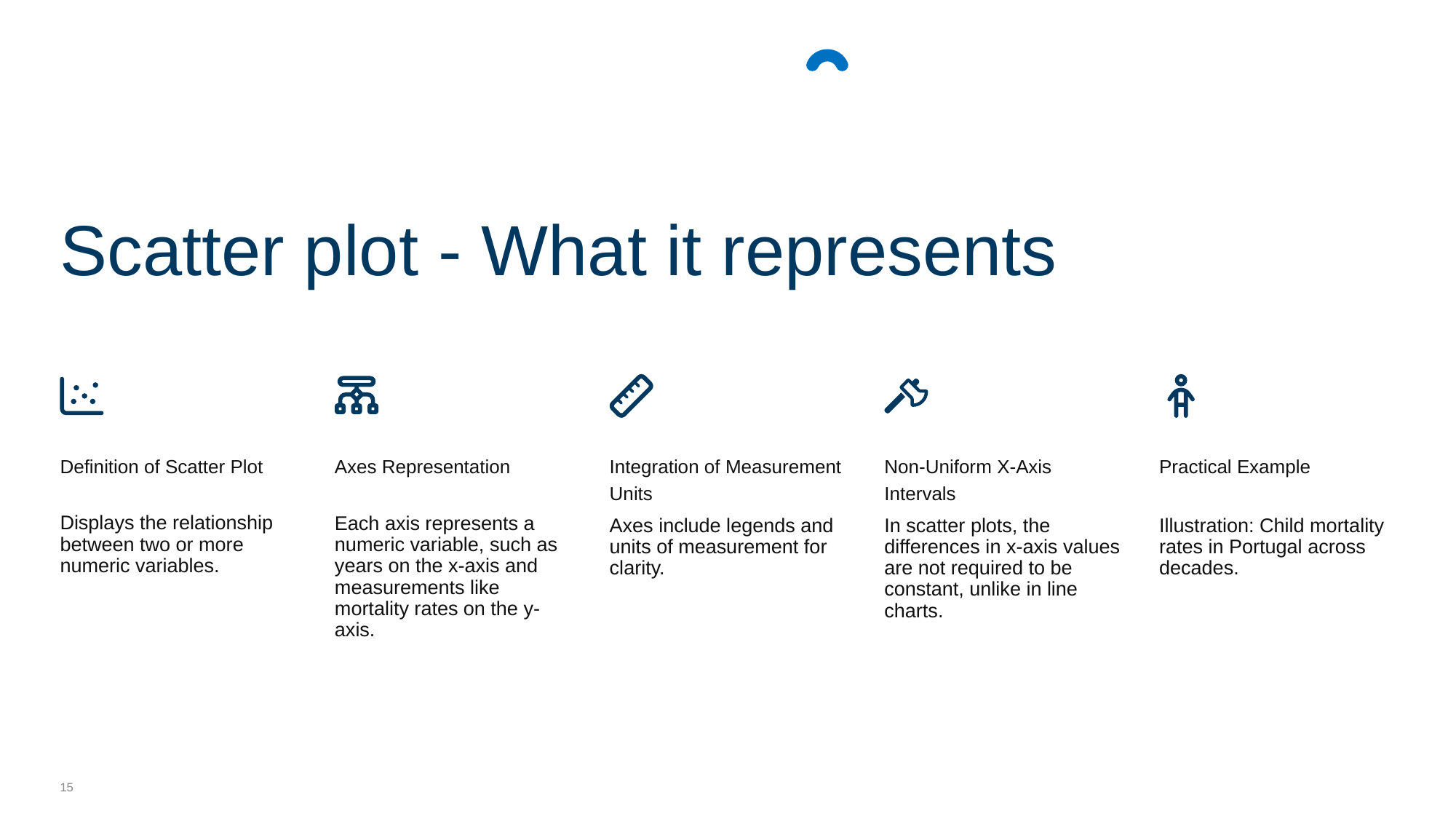

Scatter plot - What it represents

Axes Representation
Integration of Measurement Units
Non-Uniform X-Axis Intervals
Practical Example
Definition of Scatter Plot
Displays the relationship between two or more numeric variables.
Each axis represents a numeric variable, such as years on the x-axis and measurements like mortality rates on the y-axis.
Axes include legends and units of measurement for clarity.
In scatter plots, the differences in x-axis values are not required to be constant, unlike in line charts.
Illustration: Child mortality rates in Portugal across decades.
15